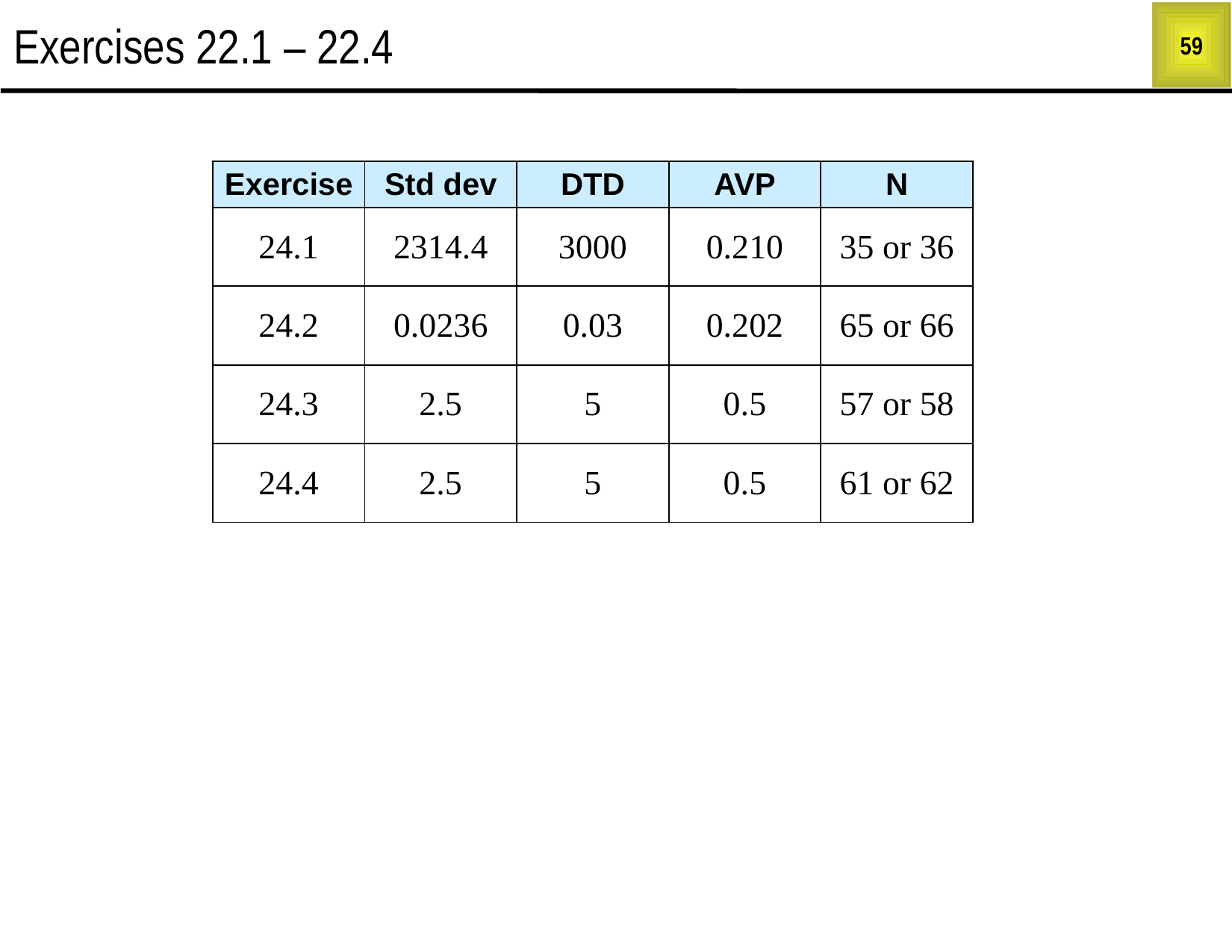

# Exercises 22.1 – 22.4
| Exercise | Std dev | DTD | AVP | N |
| --- | --- | --- | --- | --- |
| 24.1 | 2314.4 | 3000 | 0.210 | 35 or 36 |
| 24.2 | 0.0236 | 0.03 | 0.202 | 65 or 66 |
| 24.3 | 2.5 | 5 | 0.5 | 57 or 58 |
| 24.4 | 2.5 | 5 | 0.5 | 61 or 62 |